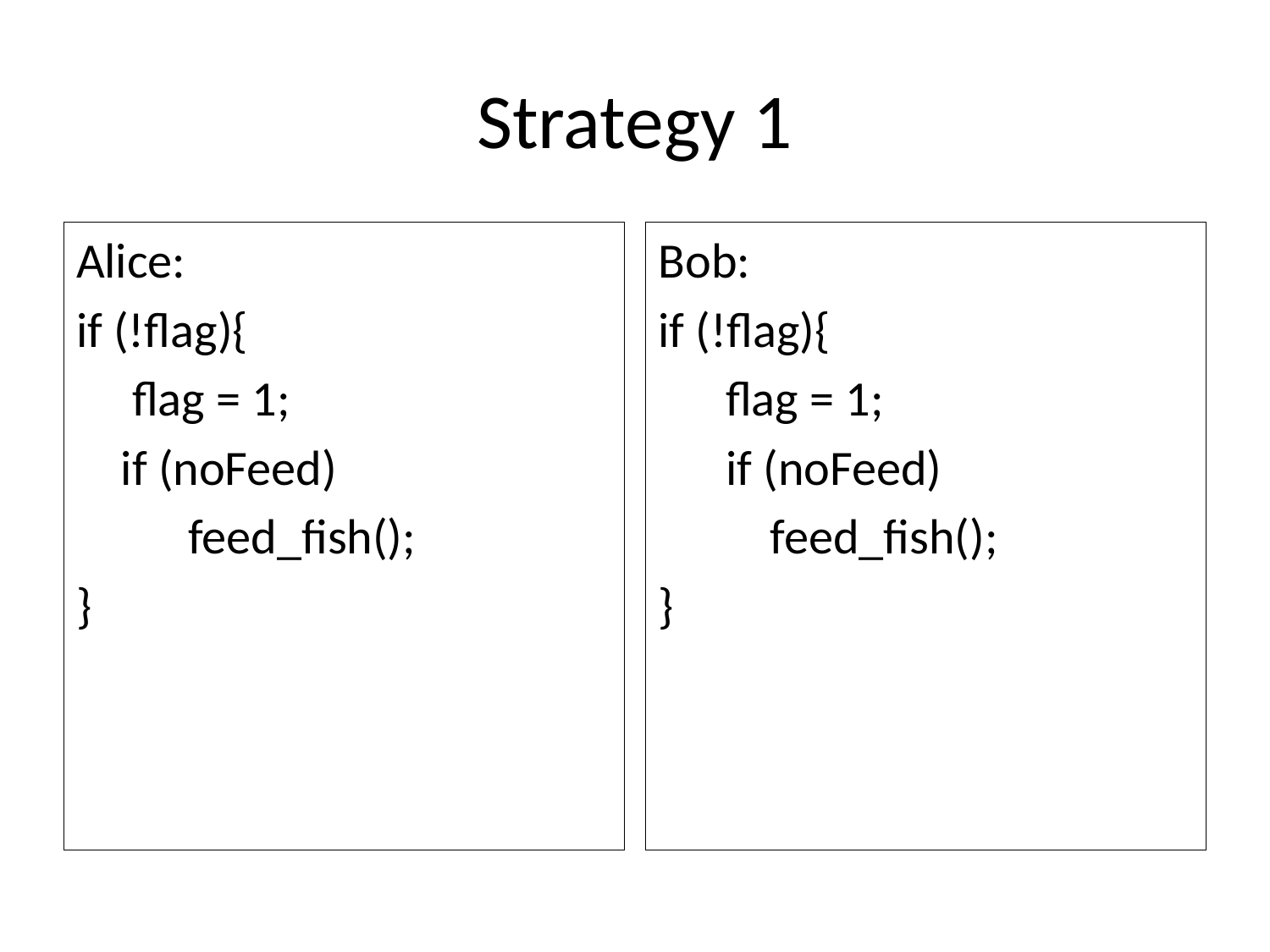

# Strategy 1
Alice:
if (!flag){
     flag = 1;
    if (noFeed)
          feed_fish();
}

Bob:
if (!flag){
      flag = 1;
      if (noFeed)
          feed_fish();
}